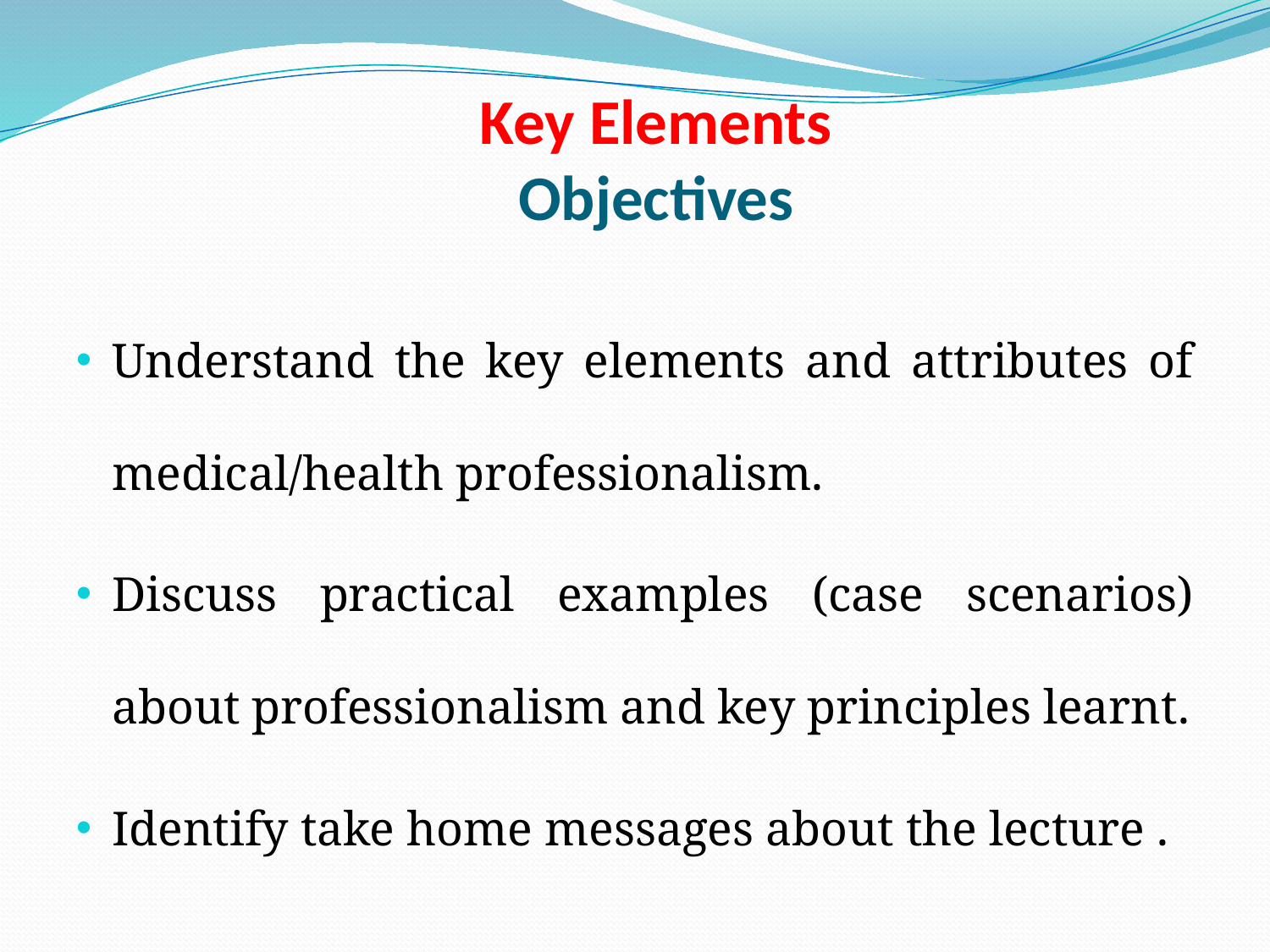

# Key Elements Objectives
Understand the key elements and attributes of medical/health professionalism.
Discuss practical examples (case scenarios) about professionalism and key principles learnt.
Identify take home messages about the lecture .